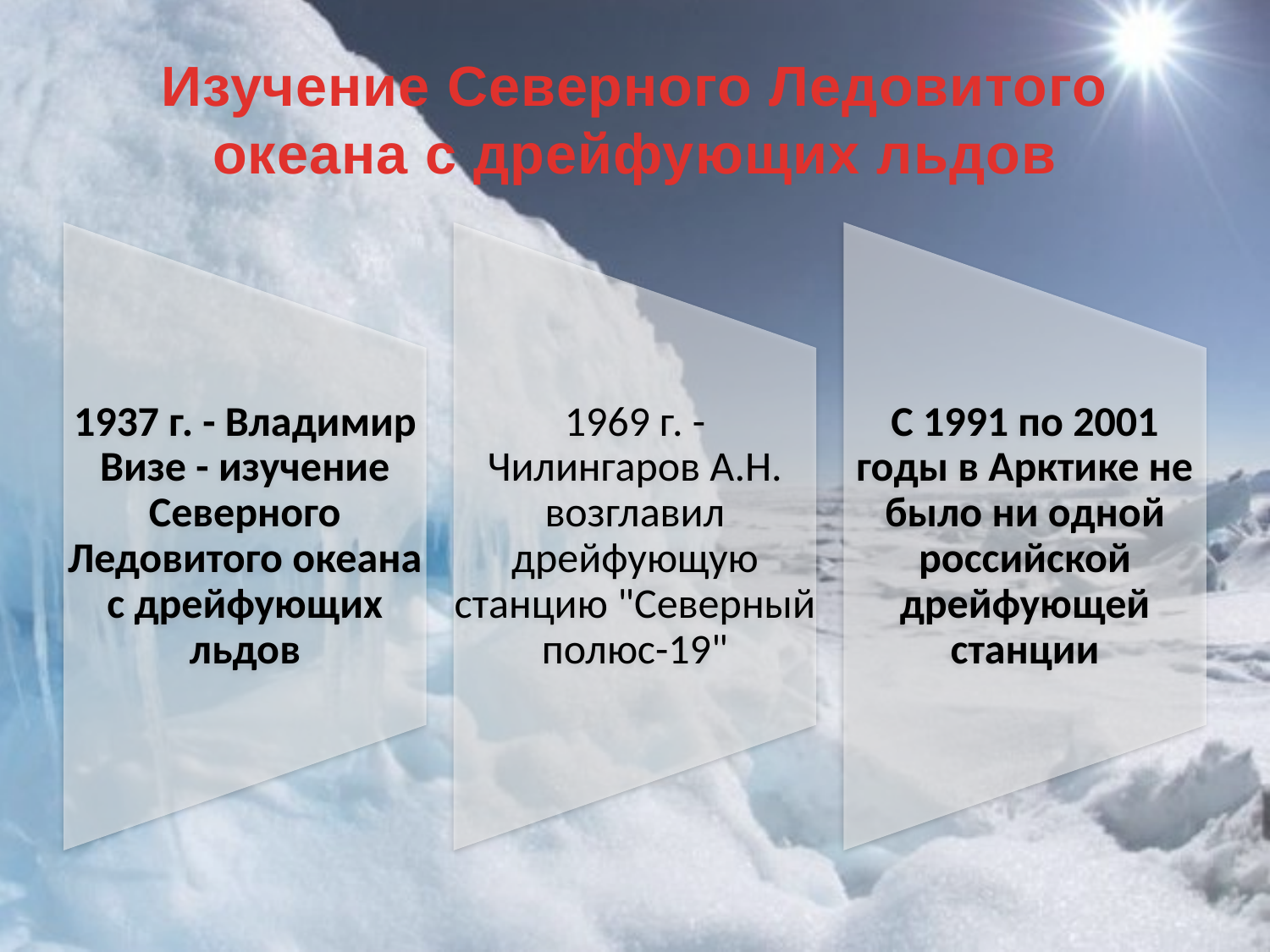

# Изучение Северного Ледовитого океана с дрейфующих льдов
1937 г. - Владимир Визе - изучение Северного Ледовитого океана с дрейфующих льдов
1969 г. - Чилингаров А.Н. возглавил дрейфующую станцию "Северный полюс-19"
С 1991 по 2001 годы в Арктике не было ни одной российской дрейфующей станции